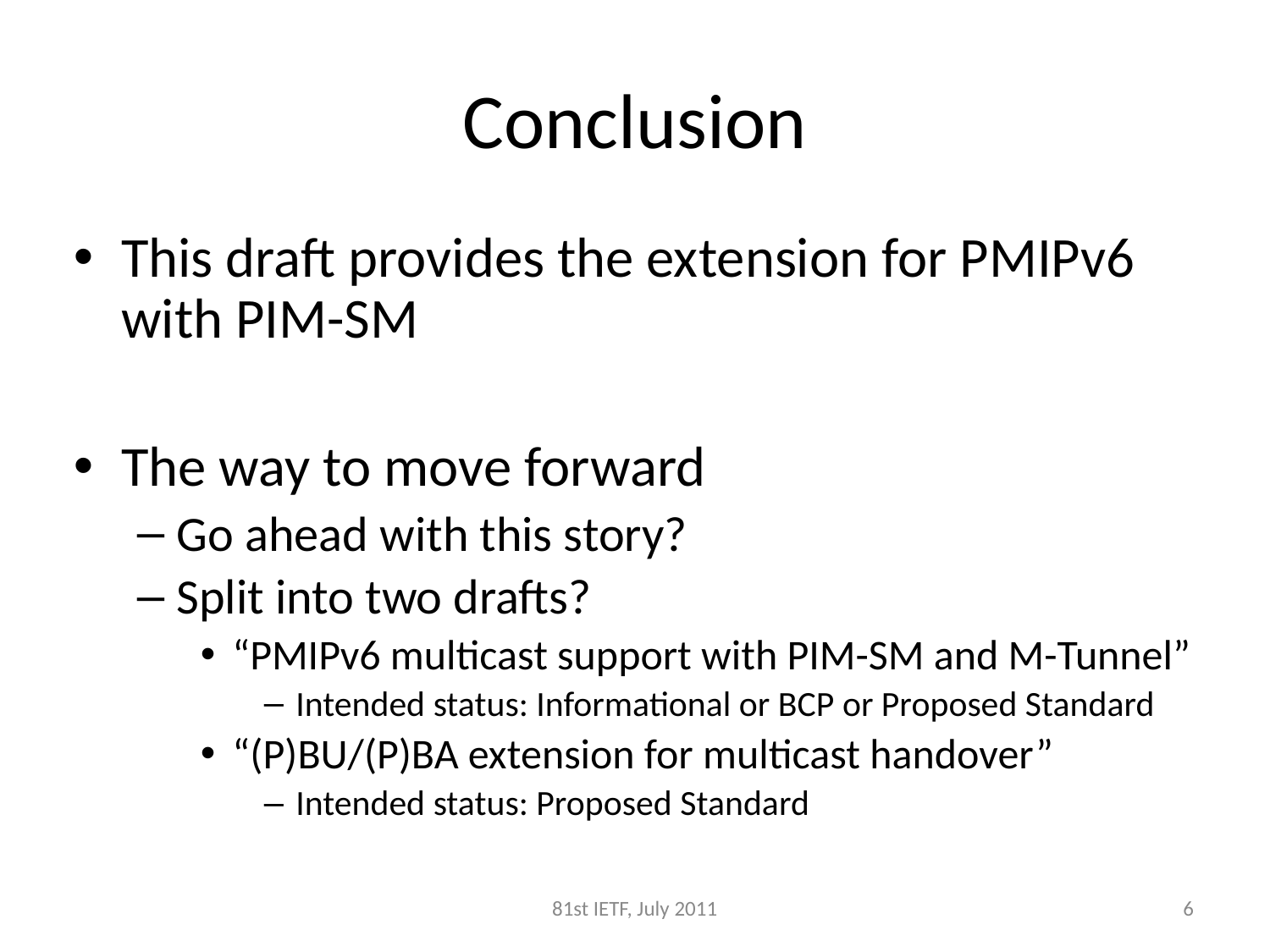

Conclusion
This draft provides the extension for PMIPv6 with PIM-SM

The way to move forward
Go ahead with this story?
Split into two drafts?
“PMIPv6 multicast support with PIM-SM and M-Tunnel”
Intended status: Informational or BCP or Proposed Standard
“(P)BU/(P)BA extension for multicast handover”
Intended status: Proposed Standard
81st IETF, July 2011
6